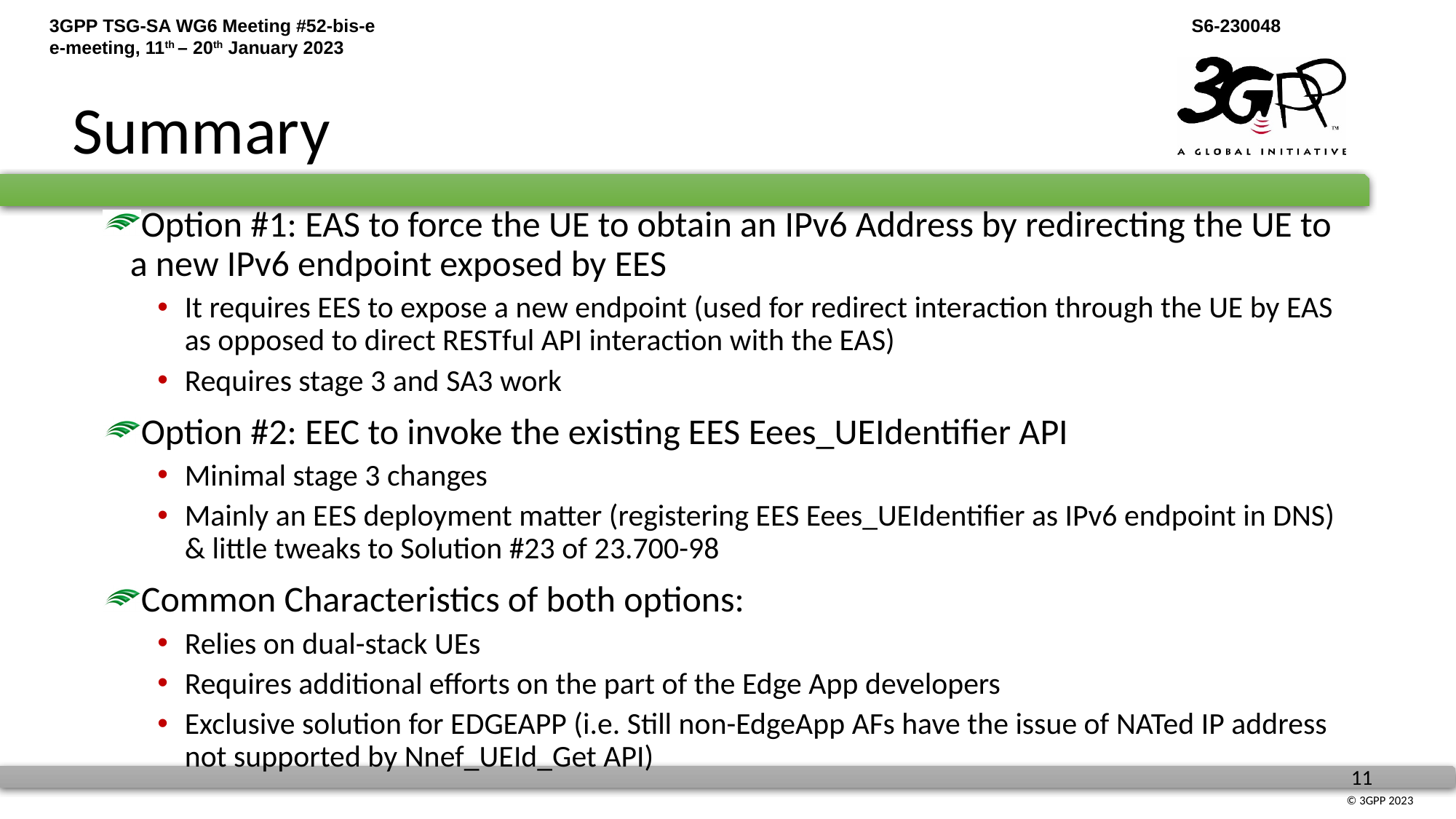

# Summary
Option #1: EAS to force the UE to obtain an IPv6 Address by redirecting the UE to a new IPv6 endpoint exposed by EES
It requires EES to expose a new endpoint (used for redirect interaction through the UE by EAS as opposed to direct RESTful API interaction with the EAS)
Requires stage 3 and SA3 work
Option #2: EEC to invoke the existing EES Eees_UEIdentifier API
Minimal stage 3 changes
Mainly an EES deployment matter (registering EES Eees_UEIdentifier as IPv6 endpoint in DNS) & little tweaks to Solution #23 of 23.700-98
Common Characteristics of both options:
Relies on dual-stack UEs
Requires additional efforts on the part of the Edge App developers
Exclusive solution for EDGEAPP (i.e. Still non-EdgeApp AFs have the issue of NATed IP address not supported by Nnef_UEId_Get API)